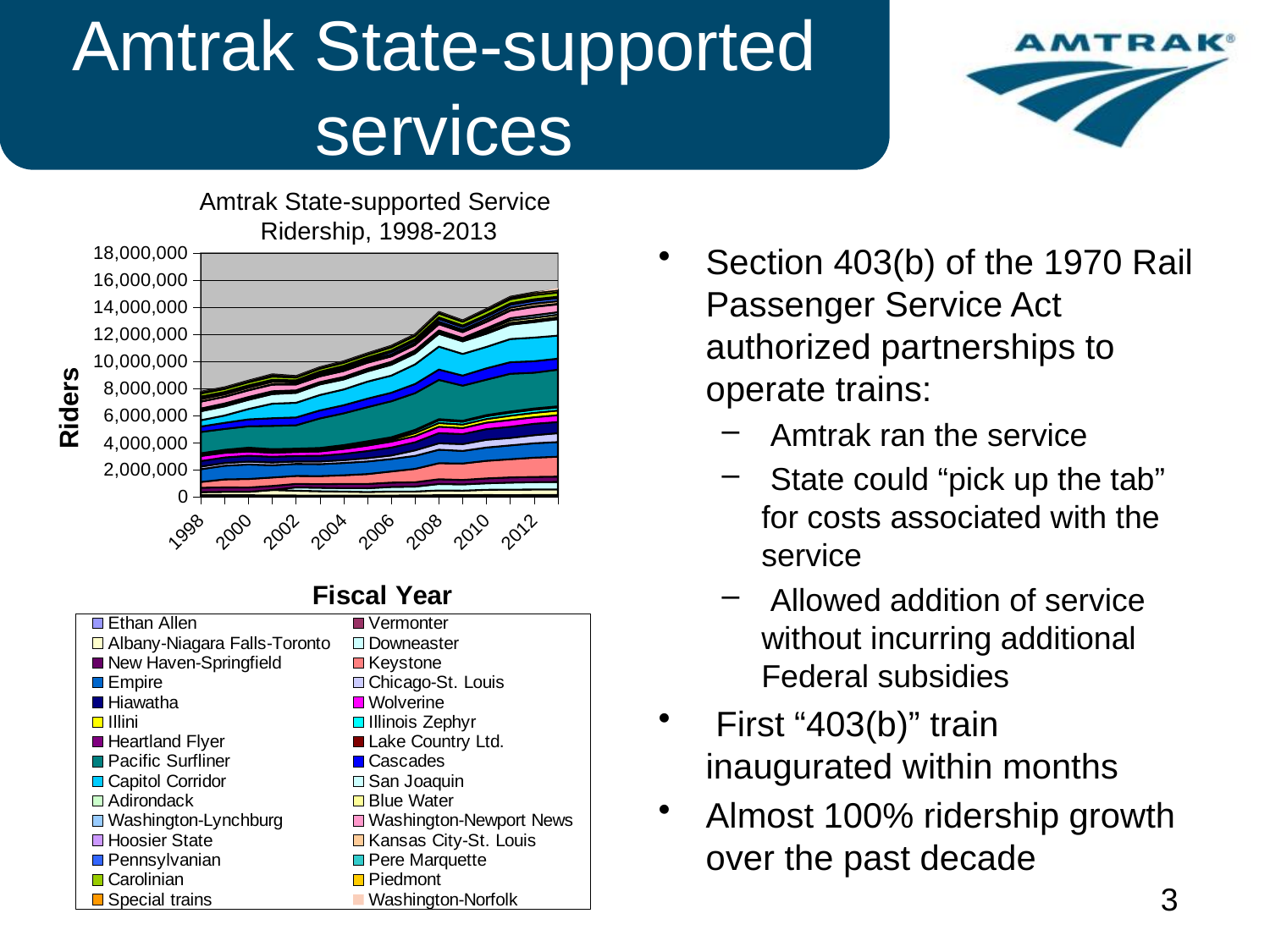

# Amtrak State-supported services
Amtrak State-supported Service
Ridership, 1998-2013

### Chart

| Category | Ethan Allen | Vermonter | Albany-Niagara Falls-Toronto | Downeaster | New Haven-Springfield | Keystone | Empire | Chicago-St. Louis | Hiawatha | Wolverine | Illini | Illinois Zephyr | Heartland Flyer | Lake Country Ltd. | Pacific Surfliner | Cascades | Capitol Corridor | San Joaquin | Adirondack | Blue Water | Washington-Lynchburg | Washington-Newport News | Hoosier State | Kansas City-St. Louis | Pennsylvanian | Pere Marquette | Carolinian | Piedmont | Special trains | Washington-Norfolk |
|---|---|---|---|---|---|---|---|---|---|---|---|---|---|---|---|---|---|---|---|---|---|---|---|---|---|---|---|---|---|---|
| 1998 | 39751.0 | 80615.0 | 226490.0 | None | 324625.0 | 427712.0 | 941930.0 | 195575.0 | 406293.0 | 375273.0 | 102414.0 | 96368.0 | None | None | 1571218.0 | 400613.0 | 462480.0 | 668048.0 | 82427.0 | 115334.0 | None | 515150.0 | 2056.0 | 179040.0 | 116155.0 | 65930.0 | 229350.0 | 47833.0 | 89761.0 | None |
| 1999 | 41801.0 | 78707.0 | 255122.0 | None | 323235.0 | 590126.0 | 1007850.0 | 195642.0 | 412951.0 | 343527.0 | 100079.0 | 94171.0 | 26832.0 | None | 1540164.0 | 450228.0 | 543622.0 | 674854.0 | 97269.0 | 114289.0 | None | 495835.0 | 9494.0 | 175095.0 | 93703.0 | 69859.0 | 229934.0 | 53257.0 | 63110.0 | None |
| 2000 | 43226.0 | 77669.0 | 252114.0 | None | 317555.0 | 628730.0 | 1069802.0 | 211716.0 | 429407.0 | 320383.0 | 107708.0 | 103017.0 | 65529.0 | 2934.0 | 1577863.0 | 507705.0 | 767756.0 | 676137.0 | 100691.0 | 108266.0 | None | 492807.0 | 25908.0 | 175743.0 | 93336.0 | 64825.0 | 238299.0 | 54959.0 | 63405.0 | None |
| 2001 | 41350.0 | 68327.0 | 402100.0 | None | 293068.0 | 623443.0 | 902180.0 | 204000.0 | 424004.0 | 295268.0 | 105169.0 | 100175.0 | 57799.0 | 1614.0 | 1716370.0 | 564827.0 | 1073419.0 | 712063.0 | 100774.0 | 105114.0 | None | 488561.0 | 29201.0 | 177081.0 | 89807.0 | 58836.0 | 239614.0 | 50602.0 | 115482.0 | None |
| 2002 | 37484.0 | 64884.0 | 351733.0 | 245135.0 | 256514.0 | 586306.0 | 889756.0 | 178947.0 | 404009.0 | 299729.0 | 92143.0 | 94480.0 | 52584.0 | None | 1725234.0 | 579646.0 | 1080109.0 | 734236.0 | 91461.0 | 91714.0 | None | 434453.0 | 20707.0 | 144201.0 | 75611.0 | 60127.0 | 213413.0 | 44352.0 | 62884.0 | None |
| 2003 | 34236.0 | 58315.0 | 321189.0 | 254030.0 | 266220.0 | 599168.0 | 880358.0 | 195599.0 | 417366.0 | 326367.0 | 102684.0 | 103924.0 | 46592.0 | None | 2179427.0 | 589947.0 | 1139136.0 | 782778.0 | 87156.0 | 80890.0 | None | 427996.0 | 19179.0 | 139823.0 | 109948.0 | 73392.0 | 218003.0 | 39159.0 | 71425.0 | None |
| 2004 | 35473.0 | 53065.0 | 303454.0 | 250028.0 | 311772.0 | 640267.0 | 905398.0 | 212999.0 | 460430.0 | 366291.0 | 113281.0 | 108856.0 | 54403.0 | None | 2344665.0 | 597161.0 | 1165334.0 | 738540.0 | 90532.0 | 94378.0 | None | 439874.0 | 17934.0 | 128084.0 | 140551.0 | 87767.0 | 229522.0 | 44828.0 | 69417.0 | None |
| 2005 | 37371.0 | 49864.0 | 272665.0 | 274966.0 | 319373.0 | 730360.0 | 928058.0 | 242144.0 | 525239.0 | 406499.0 | 127808.0 | 118493.0 | 66968.0 | None | 2520444.0 | 623255.0 | 1260249.0 | 755851.0 | 86744.0 | 111630.0 | None | 438115.0 | 20191.0 | 136701.0 | 117091.0 | 96471.0 | 219418.0 | 45851.0 | 59865.0 | None |
| 2006 | 42763.0 | 54273.0 | 298159.0 | 337921.0 | 318066.0 | 823097.0 | 918241.0 | 262320.0 | 580333.0 | 438529.0 | 136640.0 | 119719.0 | 64078.0 | None | 2657773.0 | 627664.0 | 1263504.0 | 799879.0 | 94021.0 | 123823.0 | None | 401361.0 | 20096.0 | 119257.0 | 184049.0 | 101932.0 | 243434.0 | 53846.0 | 59652.0 | None |
| 2007 | 43942.0 | 63299.0 | 288365.0 | 361634.0 | 320852.0 | 988454.0 | 957583.0 | 408807.0 | 595336.0 | 449107.0 | 228695.0 | 169258.0 | 68246.0 | None | 2707188.0 | 674153.0 | 1450069.0 | 804785.0 | 101097.0 | 127642.0 | None | 401510.0 | 26347.0 | 116517.0 | 180140.0 | 104819.0 | 256212.0 | 50551.0 | 48644.0 | None |
| 2008 | 46881.0 | 72655.0 | 354492.0 | 474492.0 | 349928.0 | 1183821.0 | 994293.0 | 476427.0 | 749659.0 | 472393.0 | 271082.0 | 202814.0 | 80892.0 | None | 2898859.0 | 760323.0 | 1693580.0 | 949611.0 | 112047.0 | 136538.0 | None | 459236.0 | 31774.0 | 151690.0 | 200999.0 | 111716.0 | 295427.0 | 65941.0 | 50626.0 | None |
| 2009 | 46748.0 | 74016.0 | 339434.0 | 460474.0 | 325518.0 | 1215785.0 | 925746.0 | 506235.0 | 738231.0 | 444127.0 | 259630.0 | 202558.0 | 73564.0 | None | 2592996.0 | 740154.0 | 1599625.0 | 929172.0 | 104681.0 | 132851.0 | None | 446604.0 | 31384.0 | 150870.0 | 199484.0 | 103246.0 | 277740.0 | 68427.0 | 32937.0 | None |
| 2010 | 48031.0 | 86245.0 | 386430.0 | 478463.0 | 363458.0 | 1296838.0 | 981241.0 | 572424.0 | 783060.0 | 479782.0 | 264934.0 | 209466.0 | 81749.0 | None | 2613604.0 | 836499.0 | 1580619.0 | 977834.0 | 118673.0 | 157709.0 | 126072.0 | 468142.0 | 33600.0 | 172554.0 | 203392.0 | 101907.0 | 308197.0 | 99873.0 | 36008.0 | None |
| 2011 | 49448.0 | 77783.0 | 406286.0 | 519668.0 | 380896.0 | 1342507.0 | 1023698.0 | 549465.0 | 819493.0 | 503290.0 | 313027.0 | 223936.0 | 84039.0 | None | 2786972.0 | 852269.0 | 1708618.0 | 1067441.0 | 125239.0 | 187065.0 | 162051.0 | 557528.0 | 37249.0 | 186077.0 | 207422.0 | 106662.0 | 307213.0 | 140016.0 | 39653.0 | None |
| 2012 | 54376.0 | 82086.0 | 407729.0 | 541757.0 | 384834.0 | 1420392.0 | 1062715.0 | 597519.0 | 838355.0 | 484138.0 | 325255.0 | 232592.0 | 87873.0 | None | 2640342.0 | 845099.0 | 1746397.0 | 1144616.0 | 131869.0 | 189193.0 | 184907.0 | 623864.0 | 36669.0 | 195885.0 | 212006.0 | 109321.0 | 306419.0 | 162657.0 | 32612.0 | None |
| 2013 | 53271.0 | 84109.0 | 406973.0 | 559977.0 | 390027.0 | 1466504.0 | 1081329.0 | 655465.0 | 820789.0 | 509100.0 | 340741.0 | 228722.0 | 81226.0 | None | 2705823.0 | 811692.0 | 1701185.0 | 1219818.0 | 133008.0 | 191106.0 | 186125.0 | 578368.0 | 36768.0 | 199470.0 | 218917.0 | 104491.0 | 317550.0 | 170266.0 | 29314.0 | 127937.0 |
Section 403(b) of the 1970 Rail Passenger Service Act authorized partnerships to operate trains:
 Amtrak ran the service
 State could “pick up the tab” for costs associated with the service
 Allowed addition of service without incurring additional Federal subsidies
 First “403(b)” train inaugurated within months
Almost 100% ridership growth over the past decade